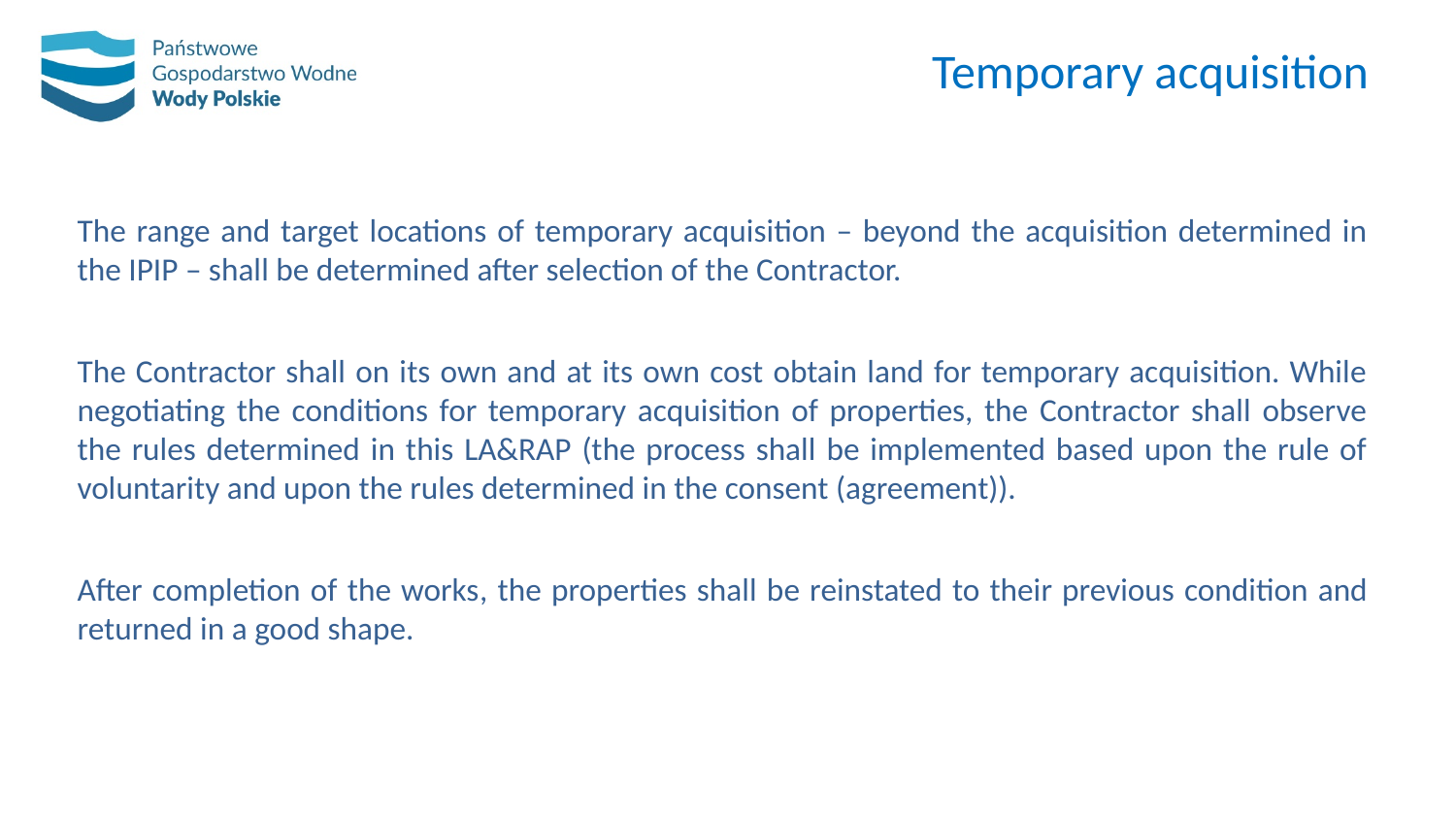

# Temporary acquisition
The range and target locations of temporary acquisition – beyond the acquisition determined in the IPIP – shall be determined after selection of the Contractor.

The Contractor shall on its own and at its own cost obtain land for temporary acquisition. While negotiating the conditions for temporary acquisition of properties, the Contractor shall observe the rules determined in this LA&RAP (the process shall be implemented based upon the rule of voluntarity and upon the rules determined in the consent (agreement)).

After completion of the works, the properties shall be reinstated to their previous condition and returned in a good shape.